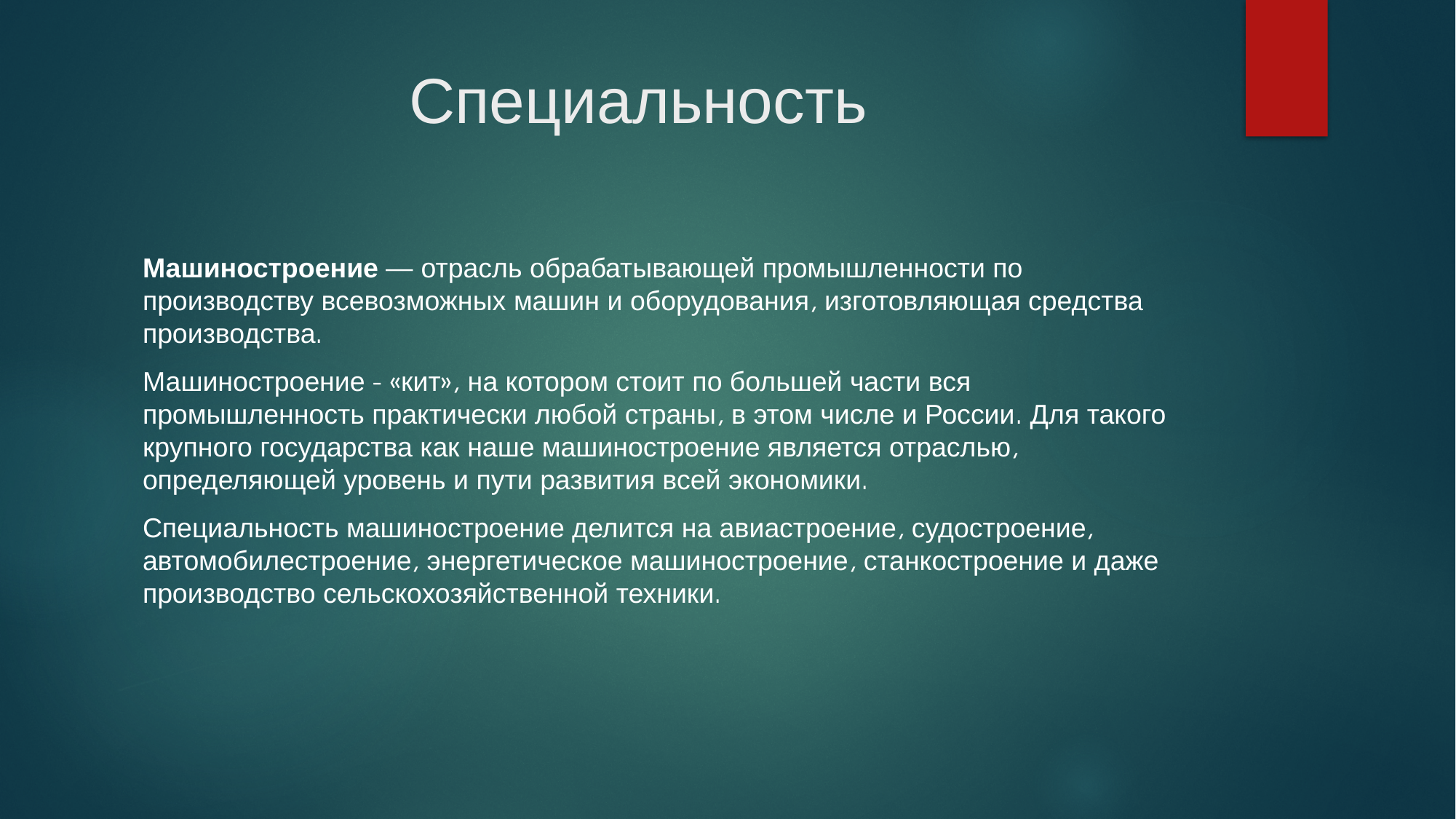

# Специальность
Машиностроение — отрасль обрабатывающей промышленности по производству всевозможных машин и оборудования, изготовляющая средства производства.
Машиностроение - «кит», на котором стоит по большей части вся промышленность практически любой страны, в этом числе и России. Для такого крупного государства как наше машиностроение является отраслью, определяющей уровень и пути развития всей экономики.
Специальность машиностроение делится на авиастроение, судостроение, автомобилестроение, энергетическое машиностроение, станкостроение и даже производство сельскохозяйственной техники.